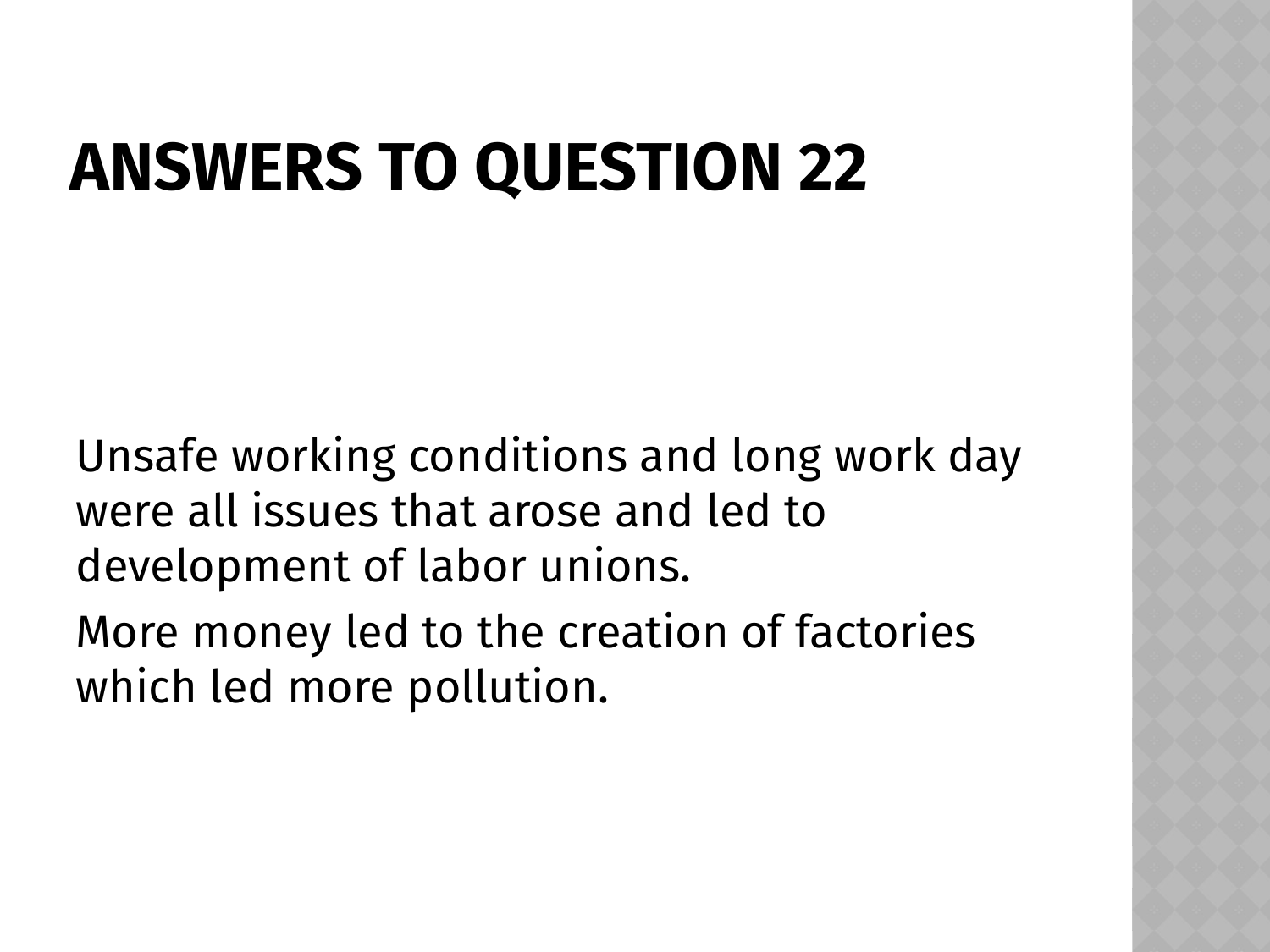

# Answers to Question 22

Unsafe working conditions and long work day were all issues that arose and led to development of labor unions.
More money led to the creation of factories which led more pollution.